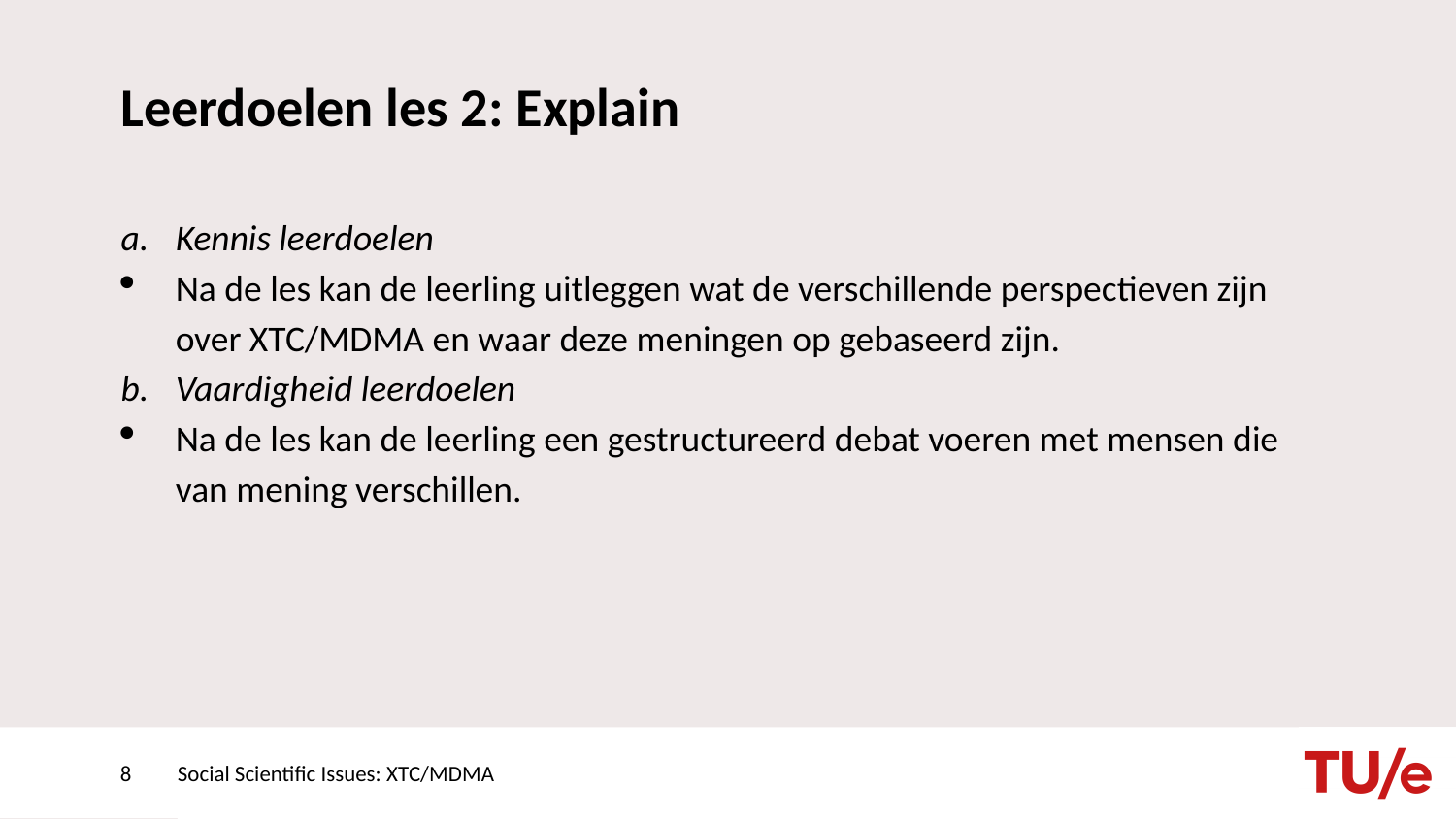

# Leerdoelen les 2: Explain
Kennis leerdoelen
Na de les kan de leerling uitleggen wat de verschillende perspectieven zijn over XTC/MDMA en waar deze meningen op gebaseerd zijn.
Vaardigheid leerdoelen
Na de les kan de leerling een gestructureerd debat voeren met mensen die van mening verschillen.

8
Social Scientific Issues: XTC/MDMA